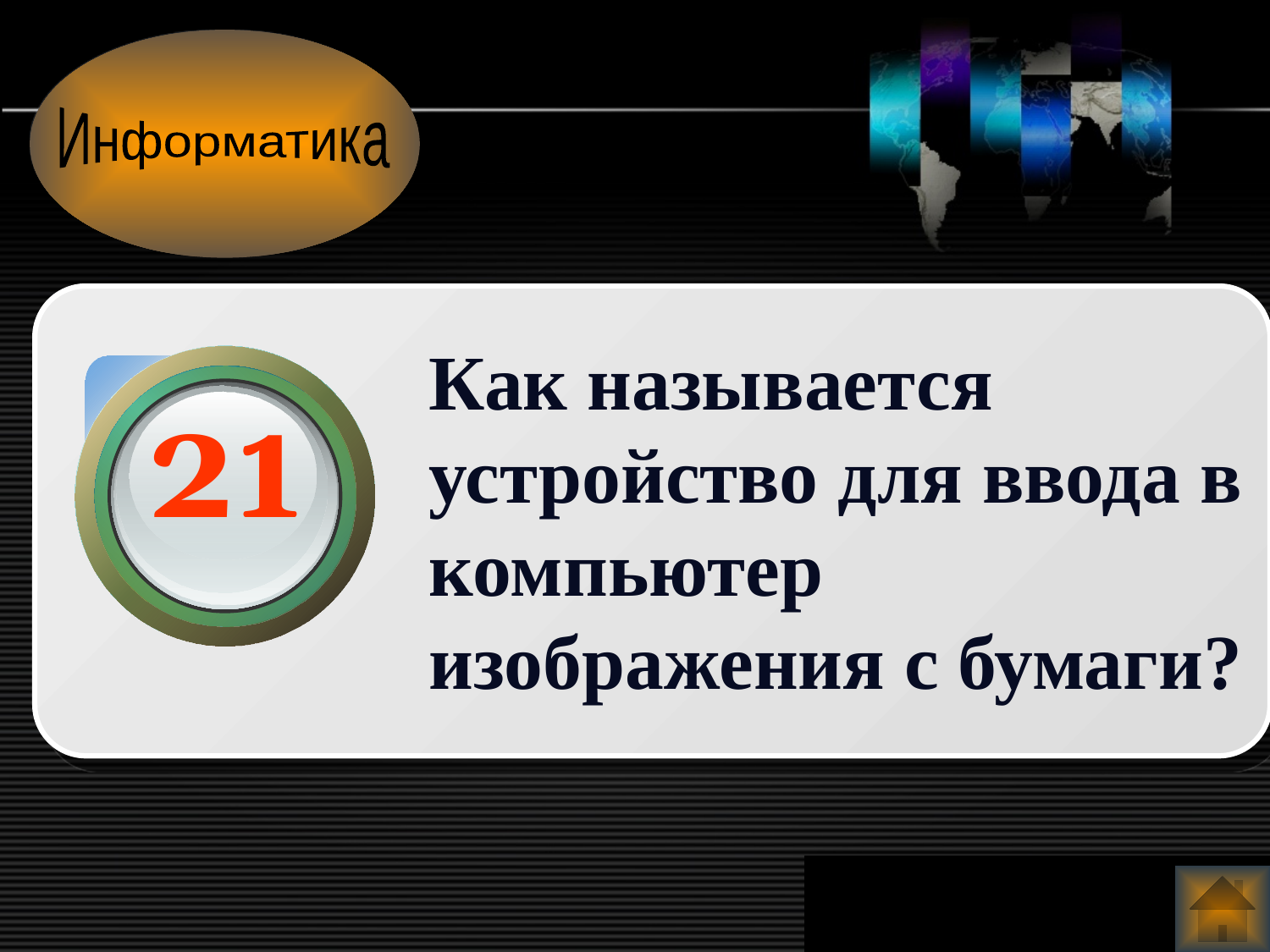

Информатика

Как называется устройство для ввода в компьютер изображения с бумаги?

21

www.themegallery.com